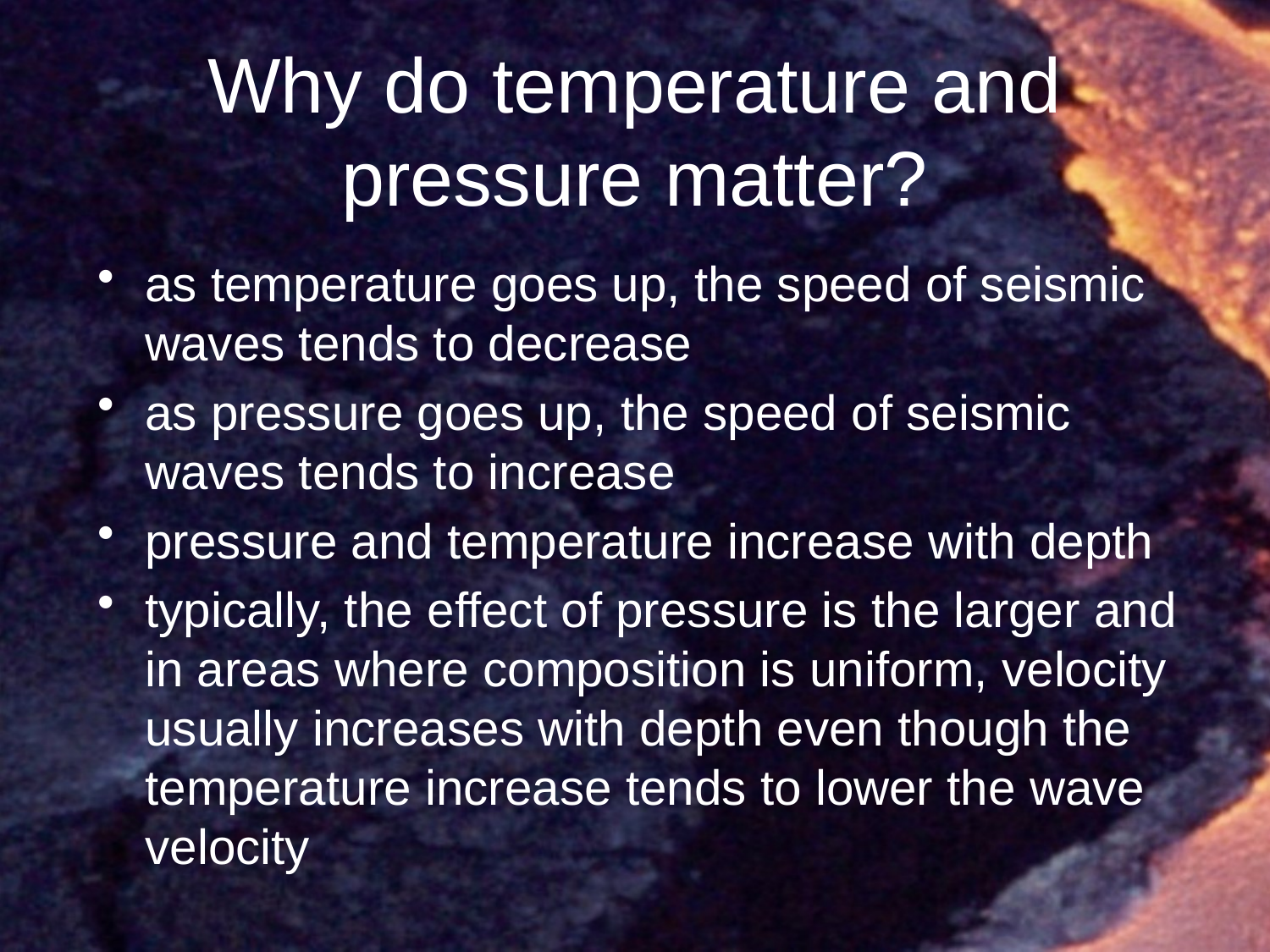

# Why do temperature and pressure matter?
as temperature goes up, the speed of seismic waves tends to decrease
as pressure goes up, the speed of seismic waves tends to increase
pressure and temperature increase with depth
typically, the effect of pressure is the larger and in areas where composition is uniform, velocity usually increases with depth even though the temperature increase tends to lower the wave velocity